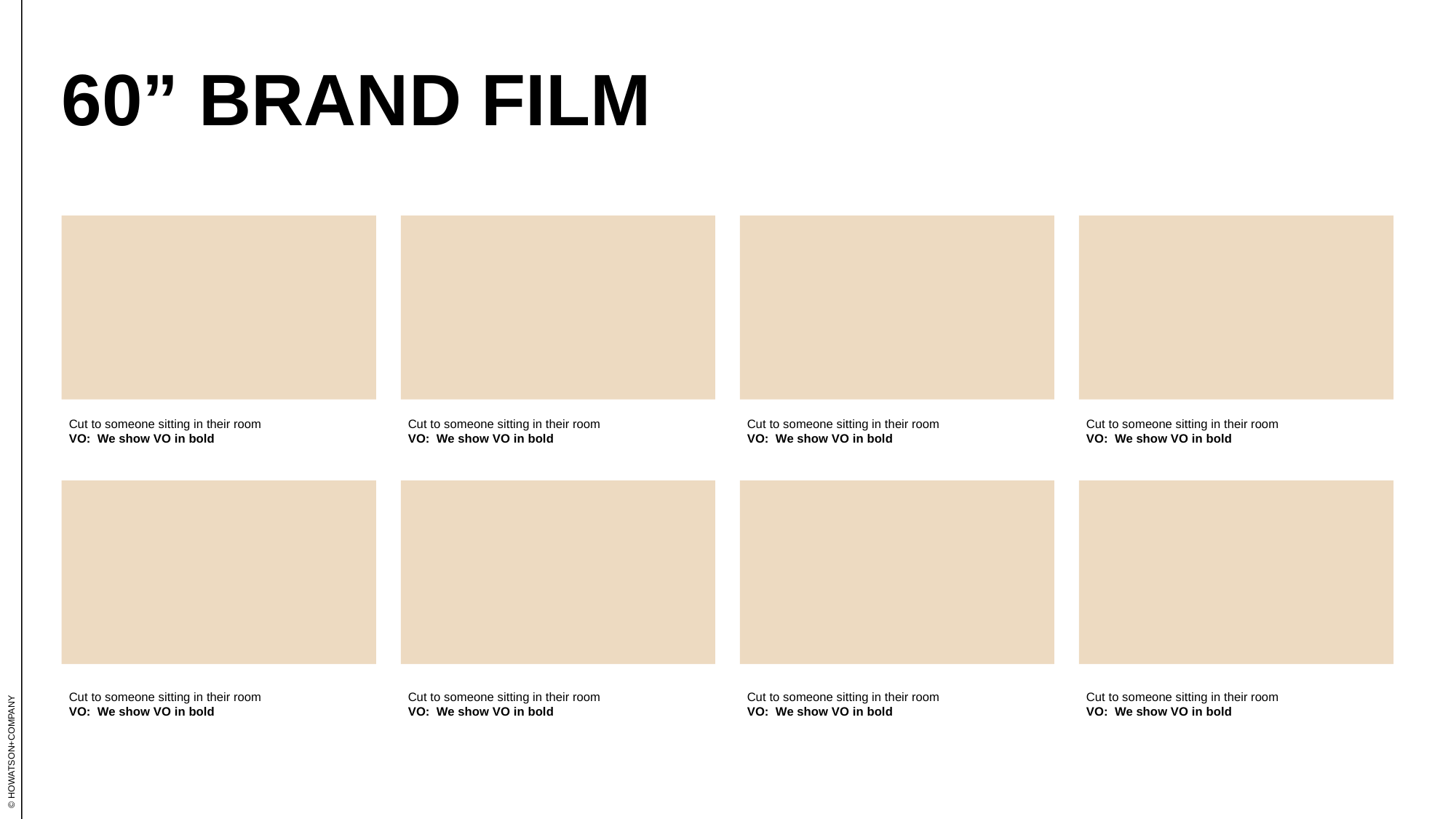

© Howatson+Company

60” BRAND FILM

Cut to someone sitting in their room
VO:  We show VO in bold
Cut to someone sitting in their room
VO:  We show VO in bold
Cut to someone sitting in their room
VO:  We show VO in bold
Cut to someone sitting in their room
VO:  We show VO in bold

Cut to someone sitting in their room
VO:  We show VO in bold
Cut to someone sitting in their room
VO:  We show VO in bold
Cut to someone sitting in their room
VO:  We show VO in bold
Cut to someone sitting in their room
VO:  We show VO in bold